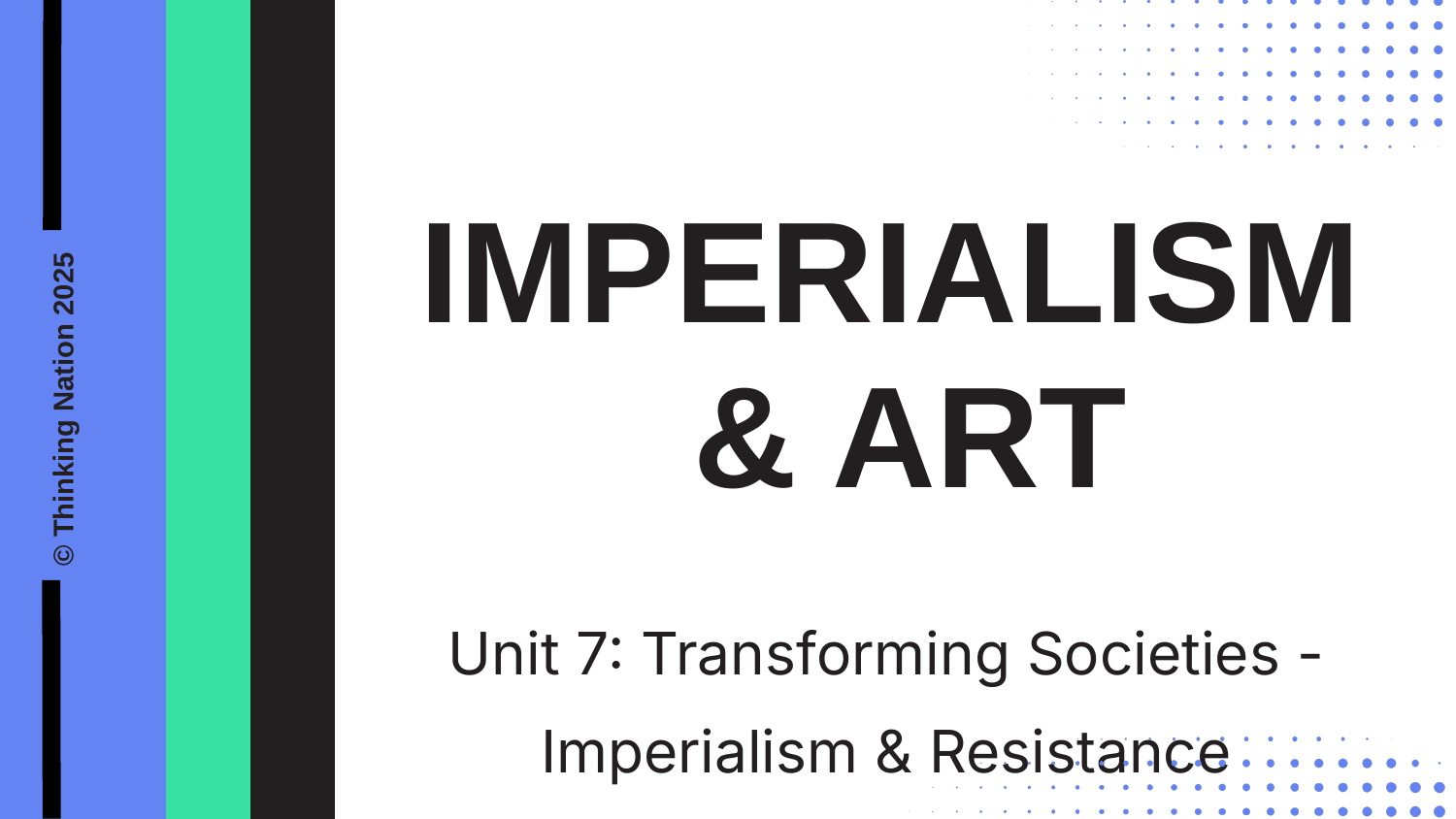

IMPERIALISM
& ART
© Thinking Nation 2025
Unit 7: Transforming Societies - Imperialism & Resistance